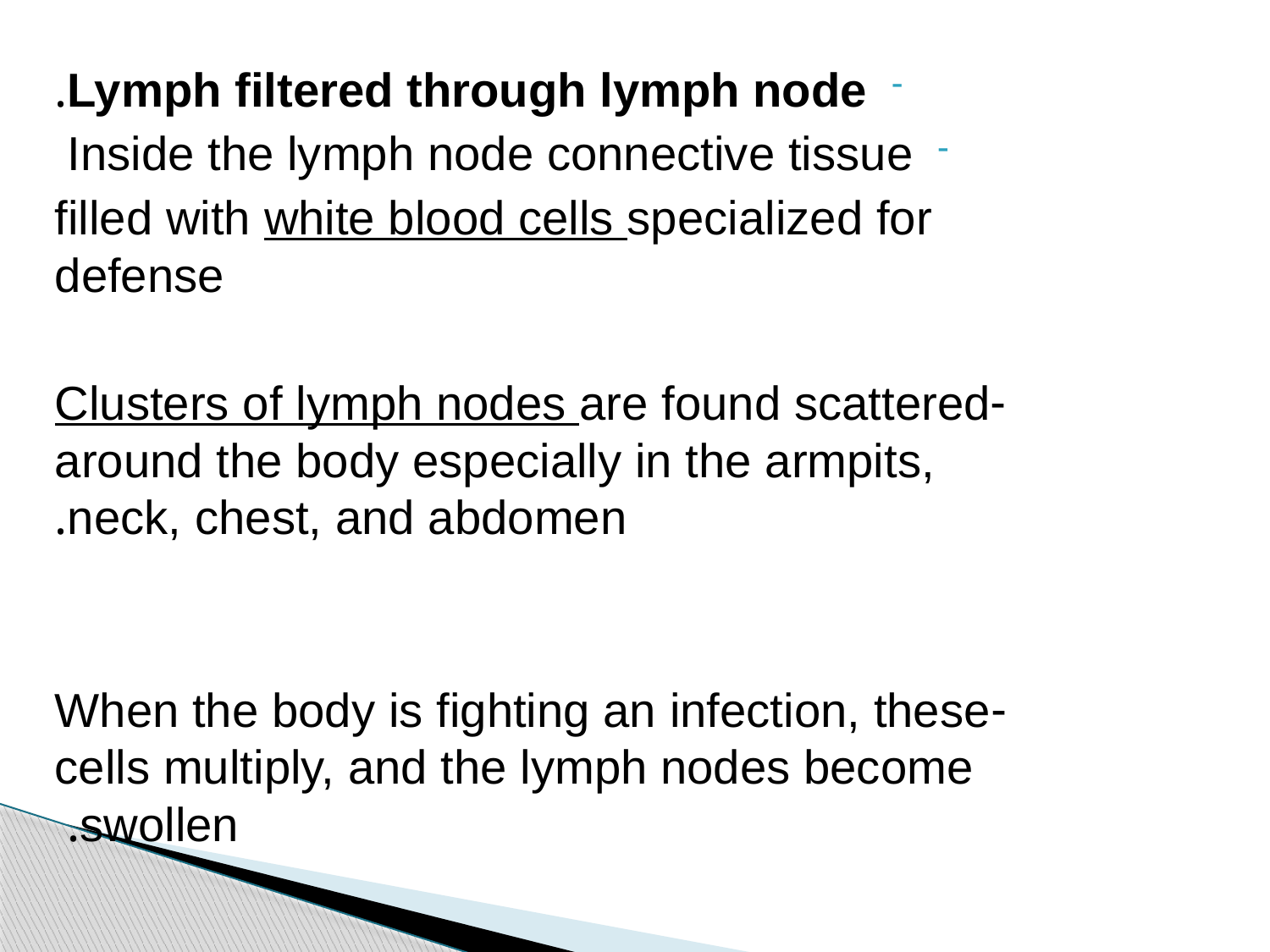

Lymph filtered through lymph node.
Inside the lymph node connective tissue
 filled with white blood cells specialized for defense

-Clusters of lymph nodes are found scattered around the body especially in the armpits, neck, chest, and abdomen.

-When the body is fighting an infection, these cells multiply, and the lymph nodes become swollen.